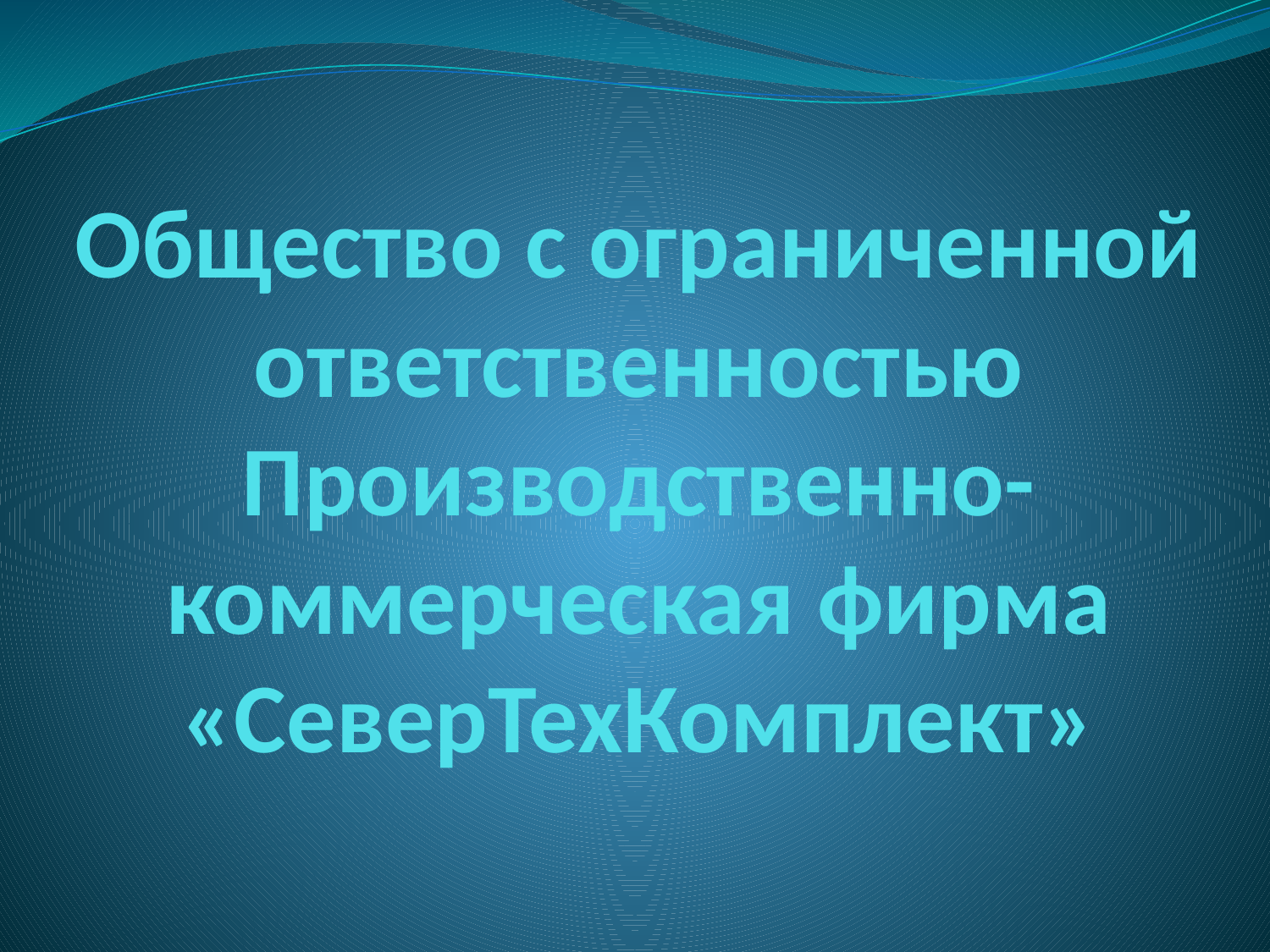

# Общество с ограниченной ответственностью Производственно-коммерческая фирма «СеверТехКомплект»